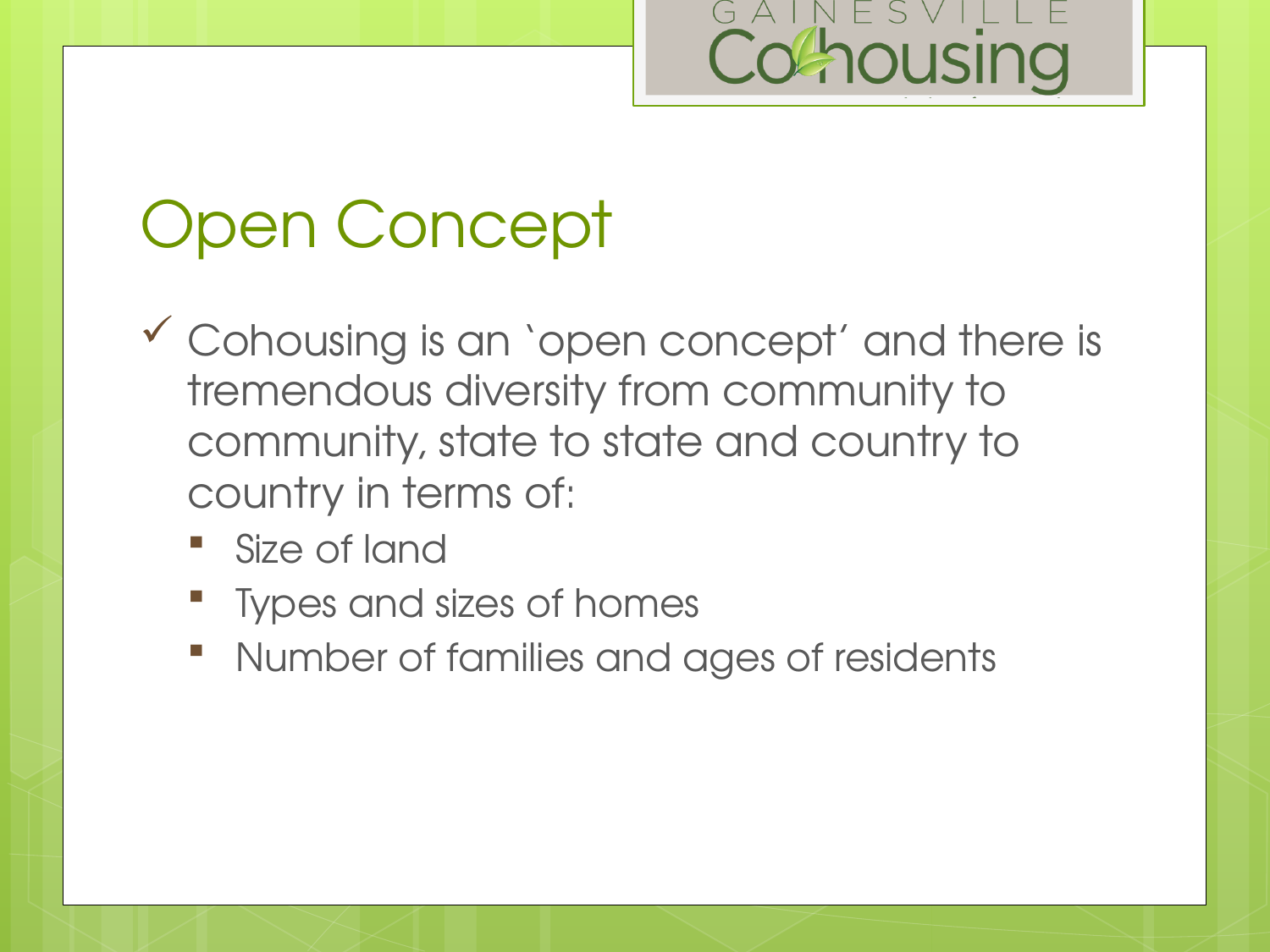

# Open Concept
Cohousing is an ‘open concept’ and there is tremendous diversity from community to community, state to state and country to country in terms of:
Size of land
Types and sizes of homes
Number of families and ages of residents